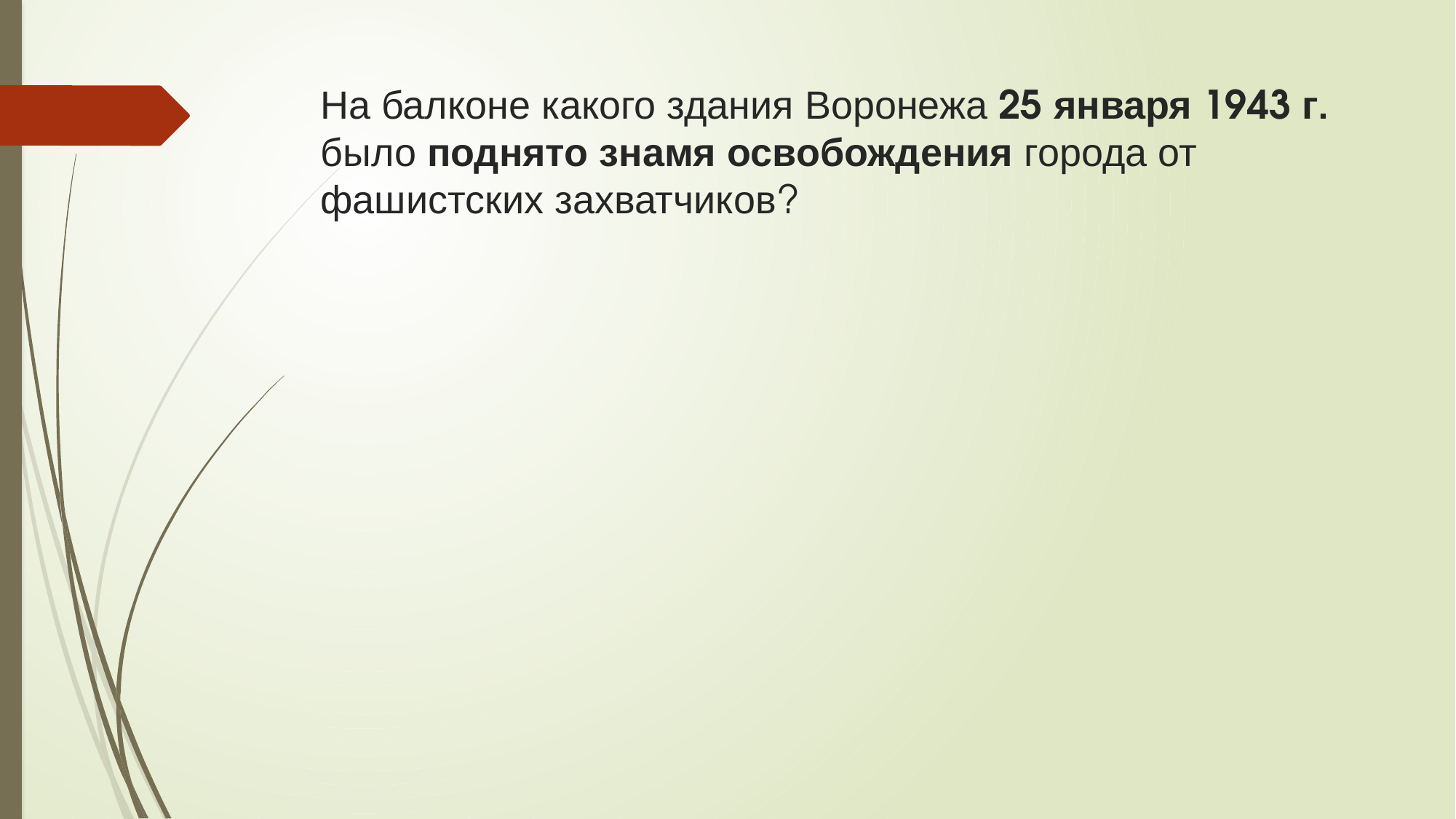

# На балконе какого здания Воронежа 25 января 1943 г. было поднято знамя освобождения города от фашистских захватчиков?